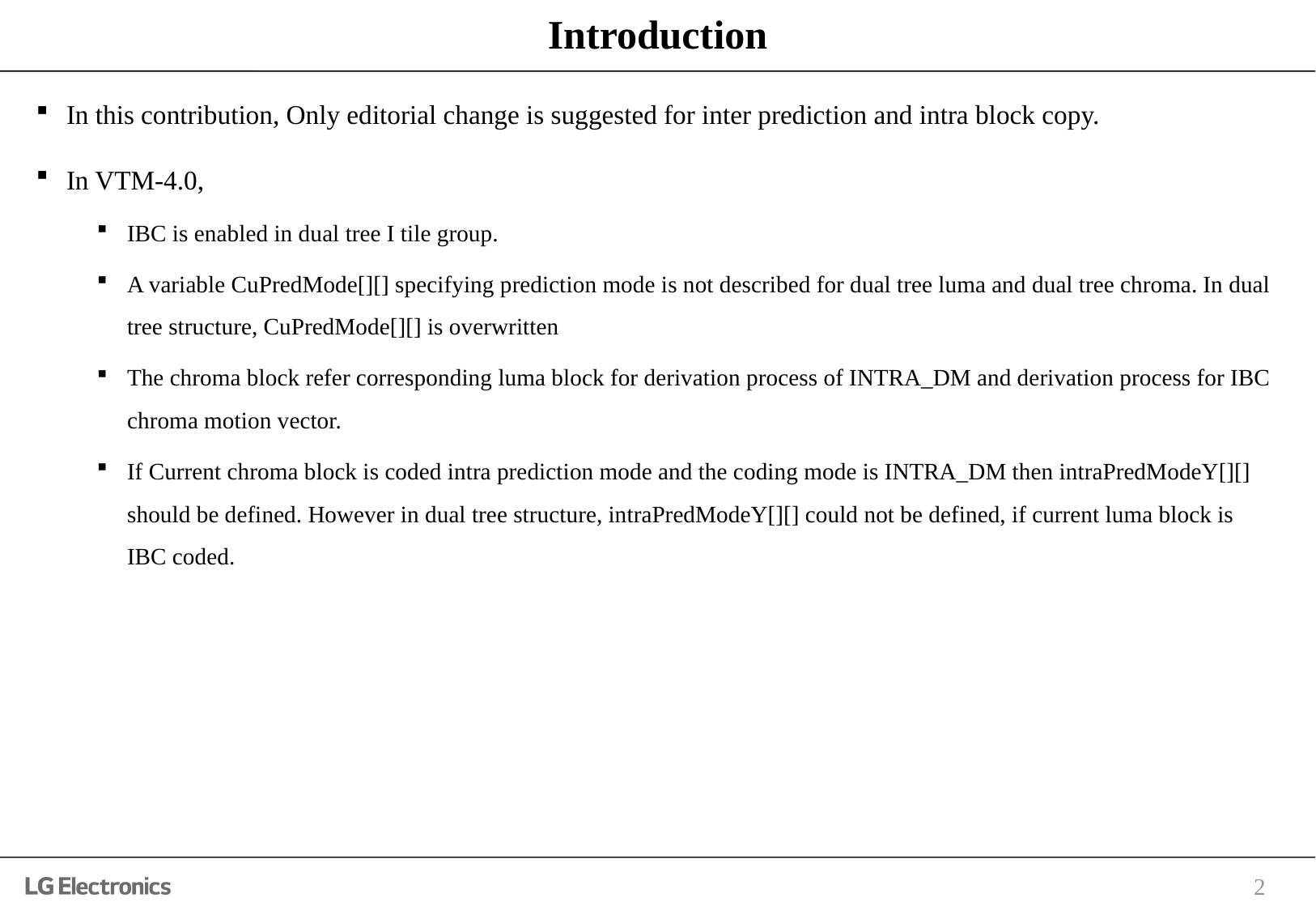

# Introduction
In this contribution, Only editorial change is suggested for inter prediction and intra block copy.
In VTM-4.0,
IBC is enabled in dual tree I tile group.
A variable CuPredMode[][] specifying prediction mode is not described for dual tree luma and dual tree chroma. In dual tree structure, CuPredMode[][] is overwritten
The chroma block refer corresponding luma block for derivation process of INTRA_DM and derivation process for IBC chroma motion vector.
If Current chroma block is coded intra prediction mode and the coding mode is INTRA_DM then intraPredModeY[][] should be defined. However in dual tree structure, intraPredModeY[][] could not be defined, if current luma block is IBC coded.

2